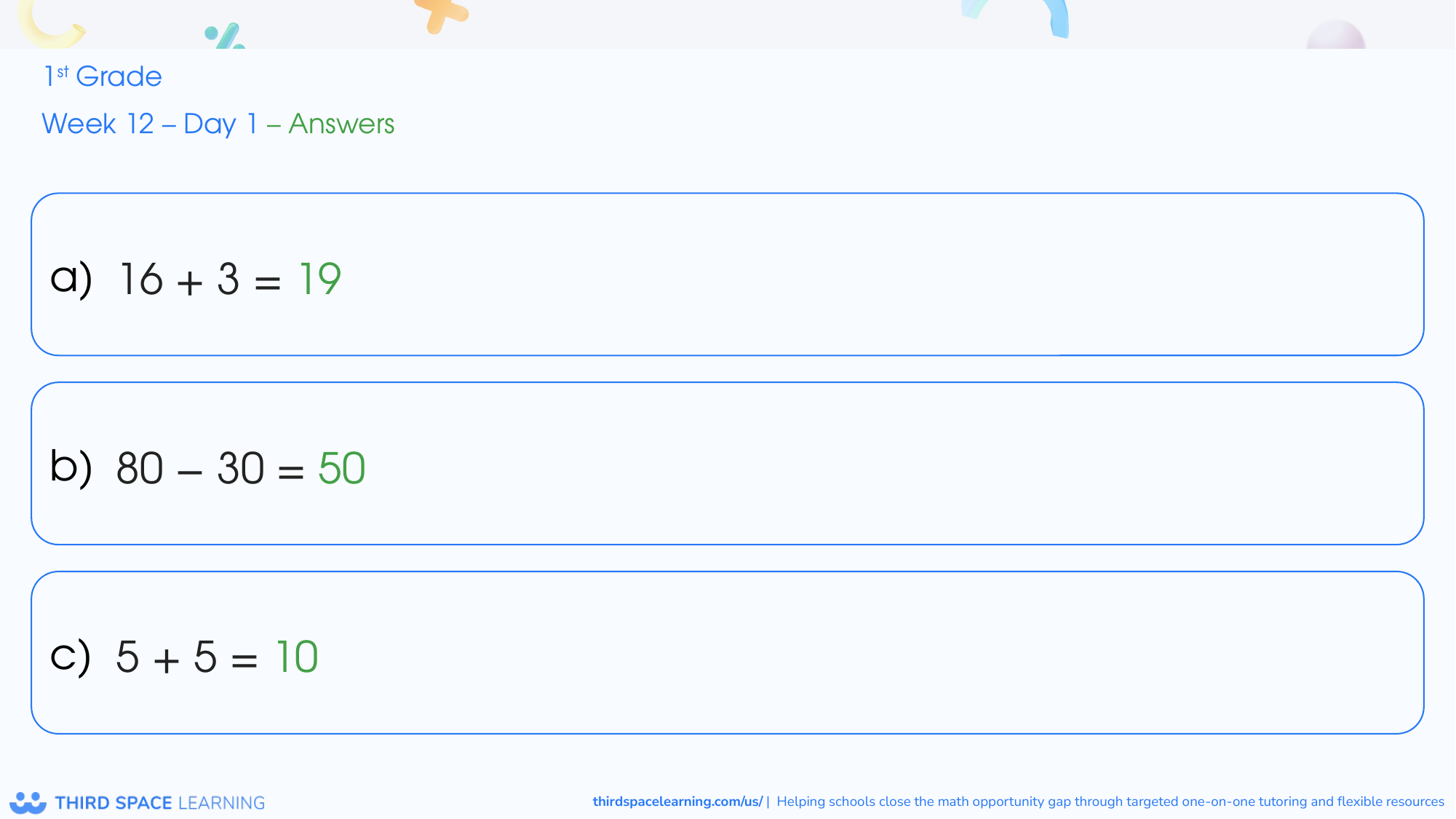

1st Grade
Week 12 – Day 1 – Answers
16 + 3 = 19
80 − 30 = 50
5 + 5 = 10